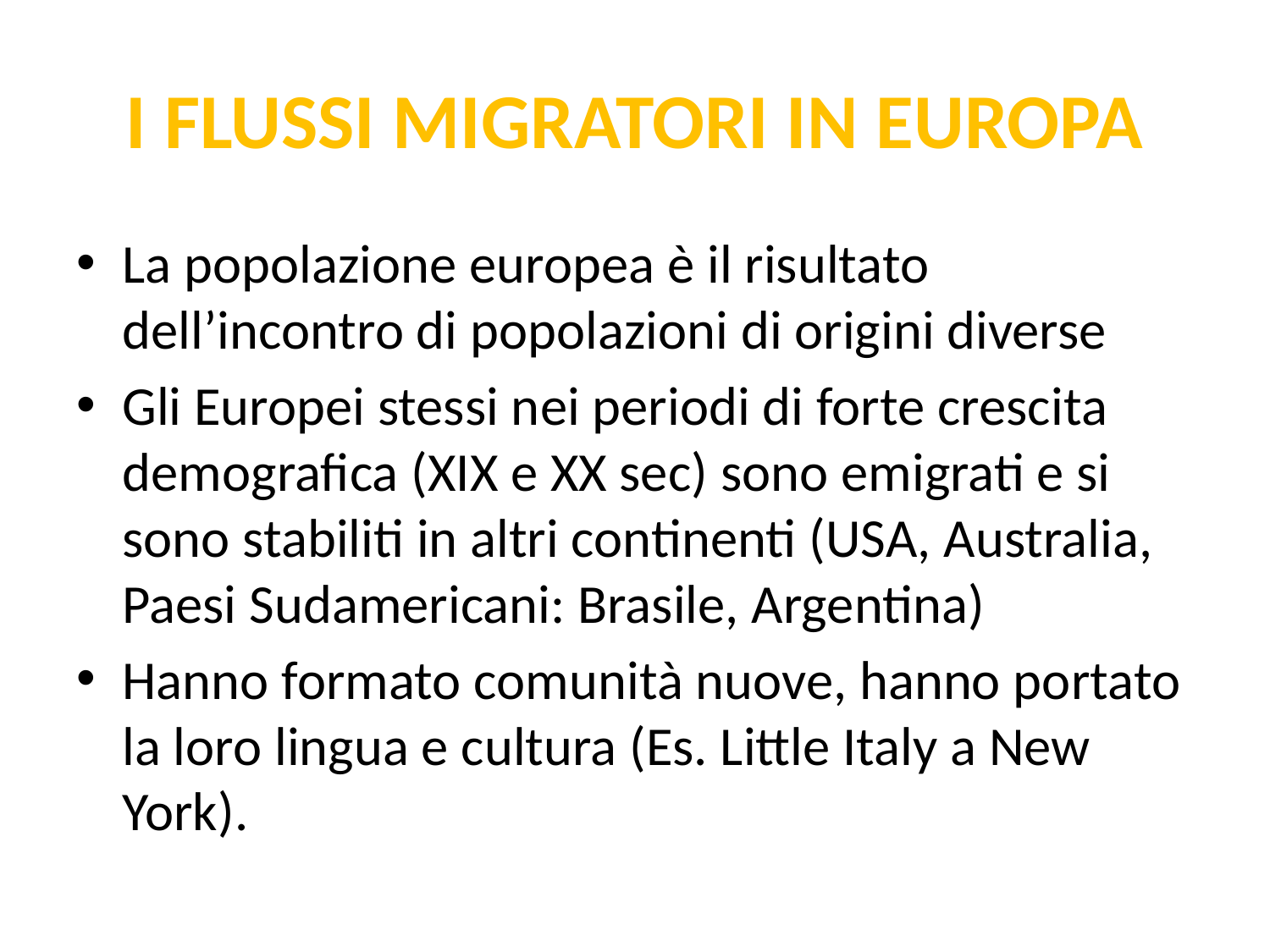

# I FLUSSI MIGRATORI IN EUROPA
La popolazione europea è il risultato dell’incontro di popolazioni di origini diverse
Gli Europei stessi nei periodi di forte crescita demografica (XIX e XX sec) sono emigrati e si sono stabiliti in altri continenti (USA, Australia, Paesi Sudamericani: Brasile, Argentina)
Hanno formato comunità nuove, hanno portato la loro lingua e cultura (Es. Little Italy a New York).